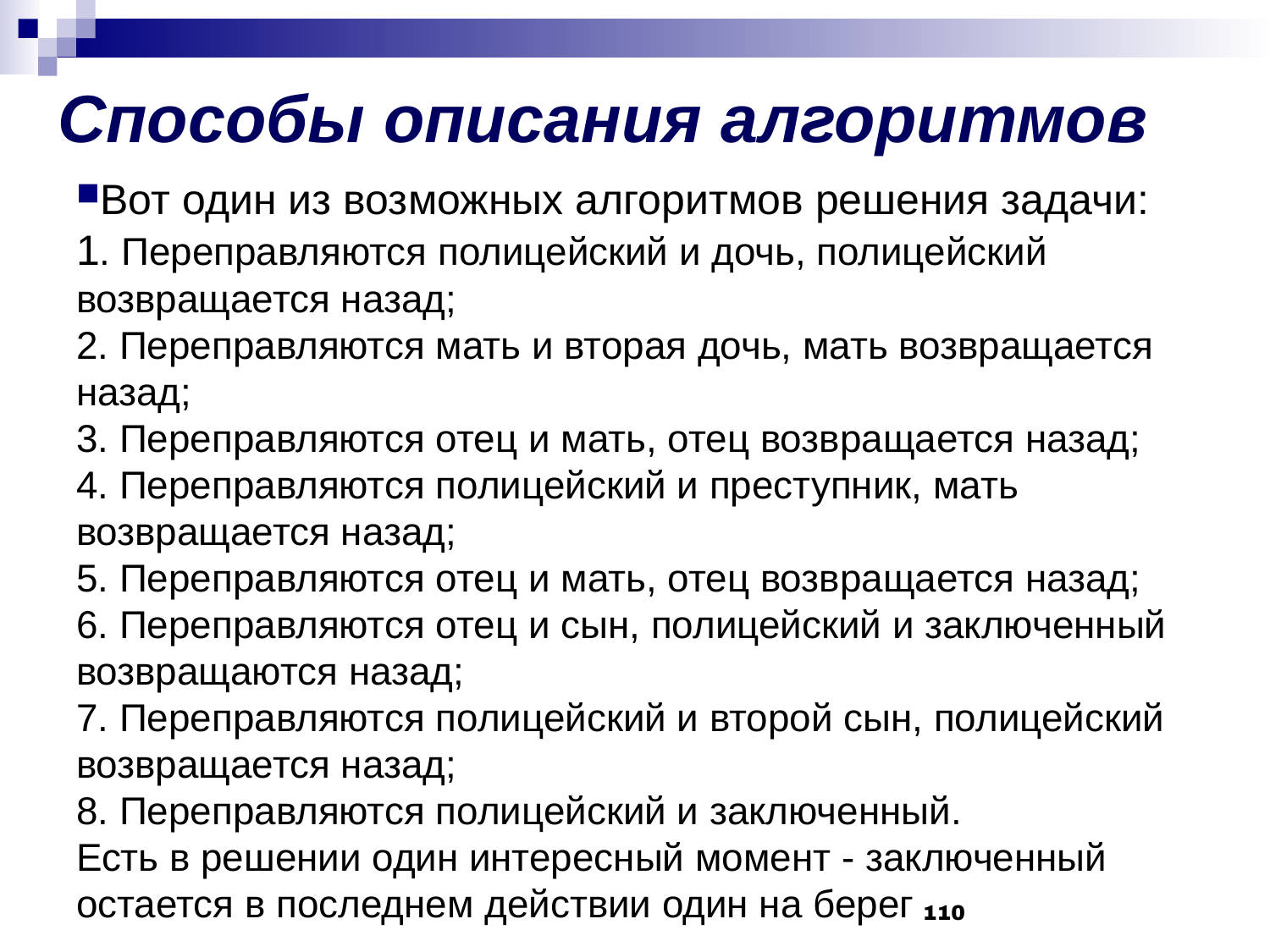

# Способы описания алгоритмов
Вот один из возможных алгоритмов решения задачи:
1. Переправляются полицейский и дочь, полицейский возвращается назад;
2. Переправляются мать и вторая дочь, мать возвращается назад;
3. Переправляются отец и мать, отец возвращается назад;
4. Переправляются полицейский и преступник, мать возвращается назад;
5. Переправляются отец и мать, отец возвращается назад;
6. Переправляются отец и сын, полицейский и заключенный возвращаются назад;
7. Переправляются полицейский и второй сын, полицейский возвращается назад;
8. Переправляются полицейский и заключенный.
Есть в решении один интересный момент - заключенный остается в последнем действии один на берег

110